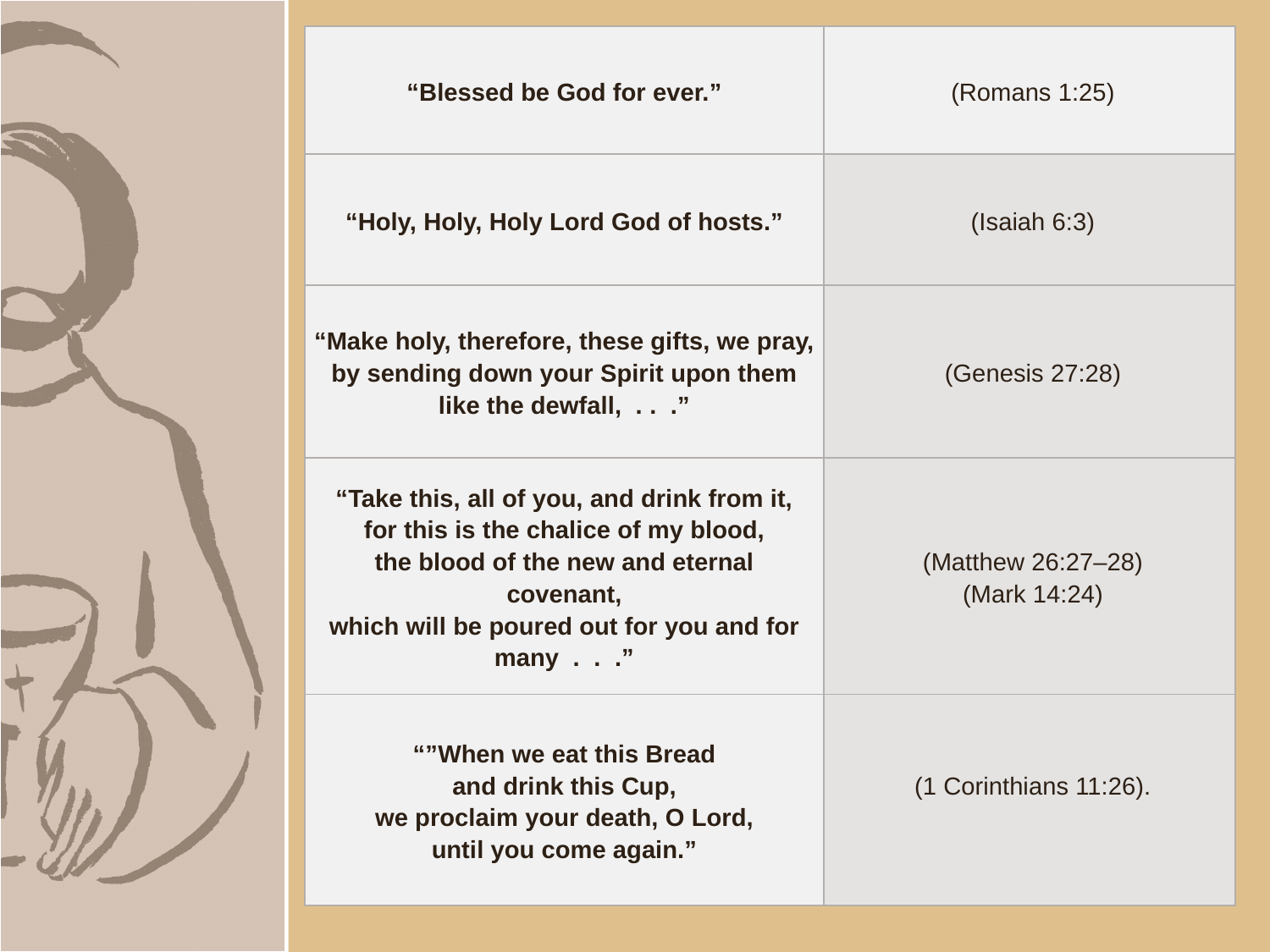

| “Blessed be God for ever.” | (Romans 1:25) |
| --- | --- |
| “Holy, Holy, Holy Lord God of hosts.” | (Isaiah 6:3) |
| “Make holy, therefore, these gifts, we pray, by sending down your Spirit upon them like the dewfall, . . .” | (Genesis 27:28) |
| “Take this, all of you, and drink from it, for this is the chalice of my blood, the blood of the new and eternal covenant, which will be poured out for you and for many . . .” | (Matthew 26:27–28) (Mark 14:24) |
| “”When we eat this Bread and drink this Cup, we proclaim your death, O Lord, until you come again.” | (1 Corinthians 11:26). |
#